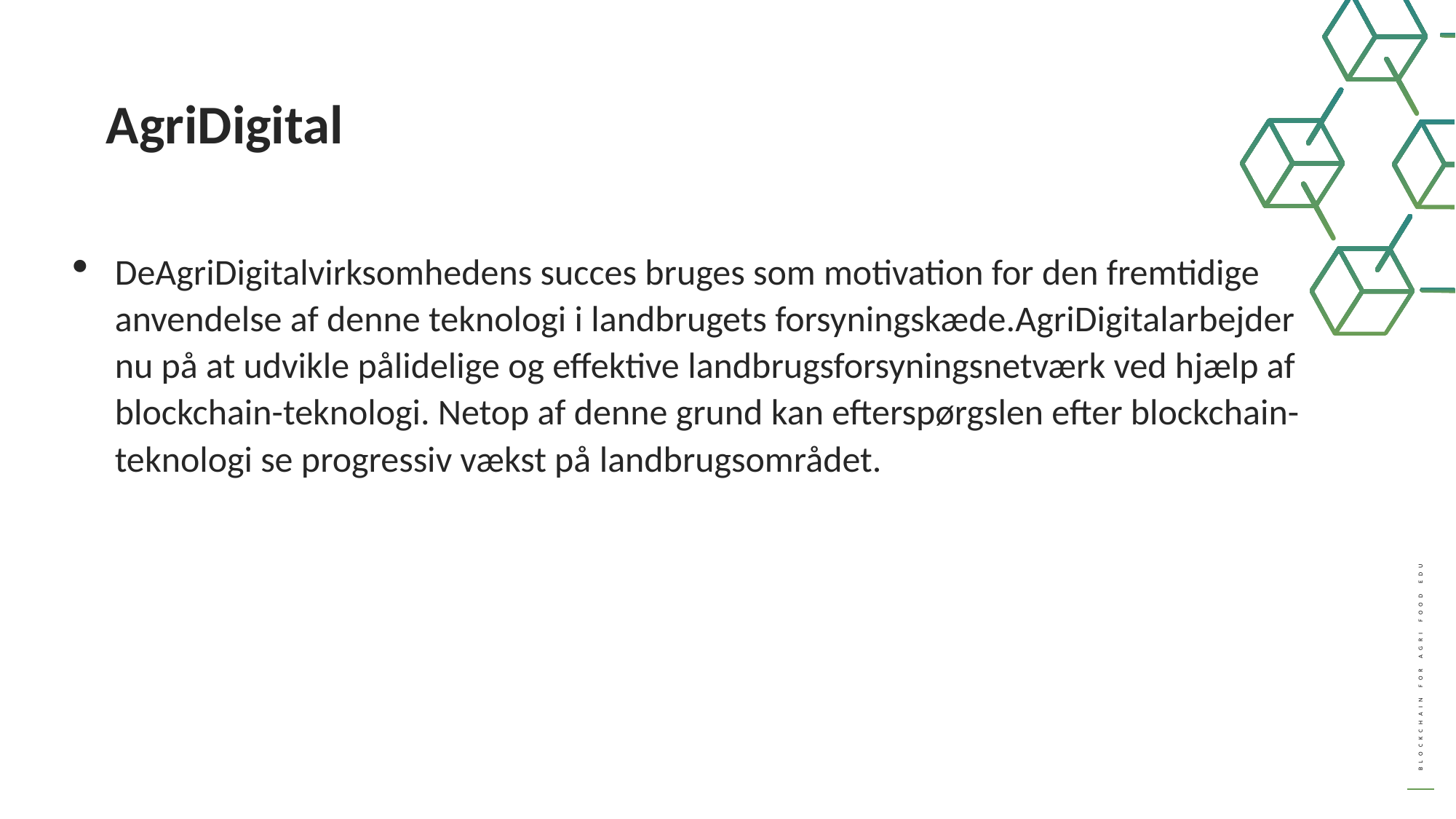

AgriDigital
DeAgriDigitalvirksomhedens succes bruges som motivation for den fremtidige anvendelse af denne teknologi i landbrugets forsyningskæde.AgriDigitalarbejder nu på at udvikle pålidelige og effektive landbrugsforsyningsnetværk ved hjælp af blockchain-teknologi. Netop af denne grund kan efterspørgslen efter blockchain-teknologi se progressiv vækst på landbrugsområdet.